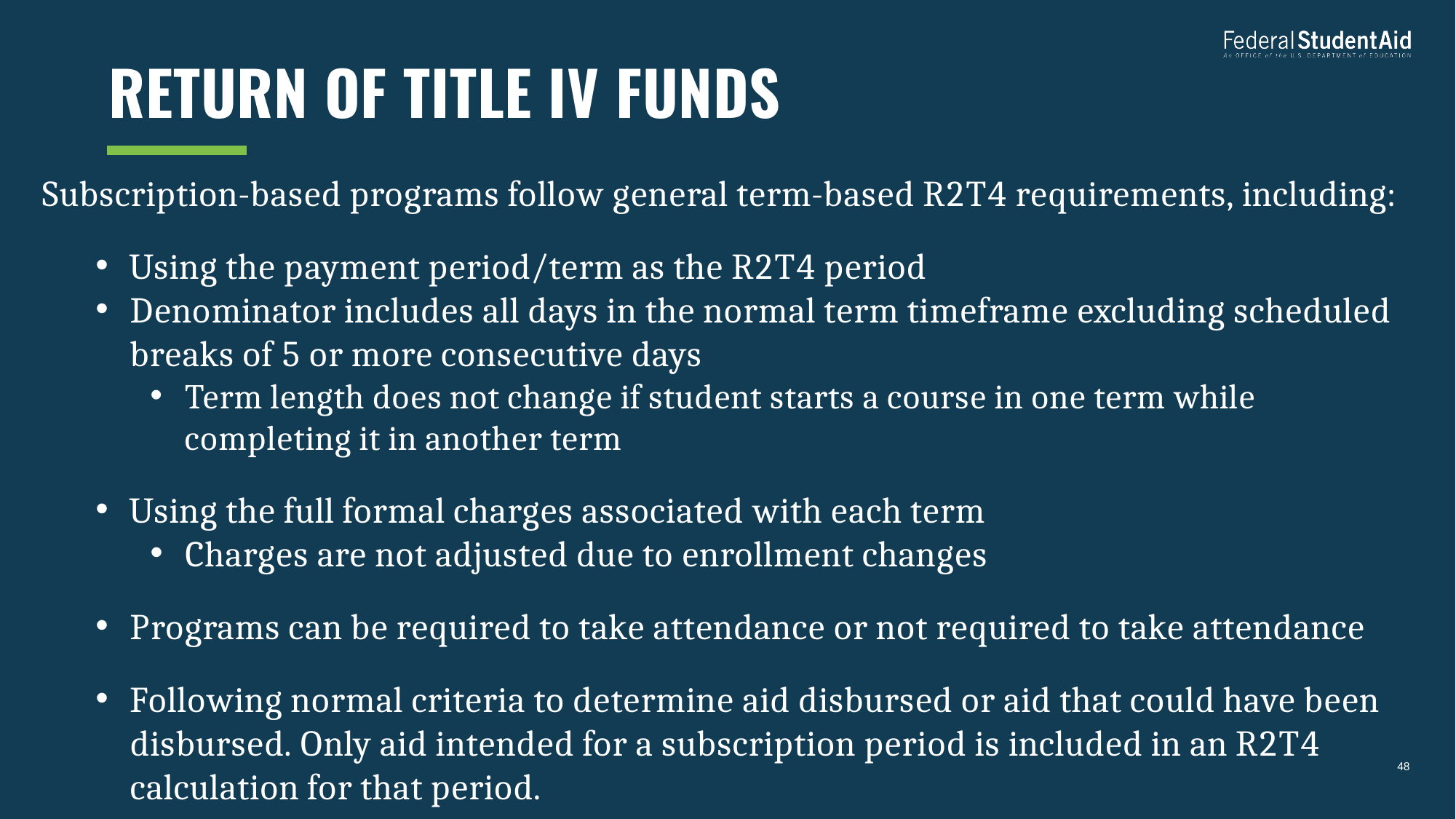

# Return of title iv funds
Subscription-based programs follow general term-based R2T4 requirements, including:

Using the payment period/term as the R2T4 period
Denominator includes all days in the normal term timeframe excluding scheduled breaks of 5 or more consecutive days
Term length does not change if student starts a course in one term while completing it in another term

Using the full formal charges associated with each term
Charges are not adjusted due to enrollment changes

Programs can be required to take attendance or not required to take attendance

Following normal criteria to determine aid disbursed or aid that could have been disbursed. Only aid intended for a subscription period is included in an R2T4 calculation for that period.
48